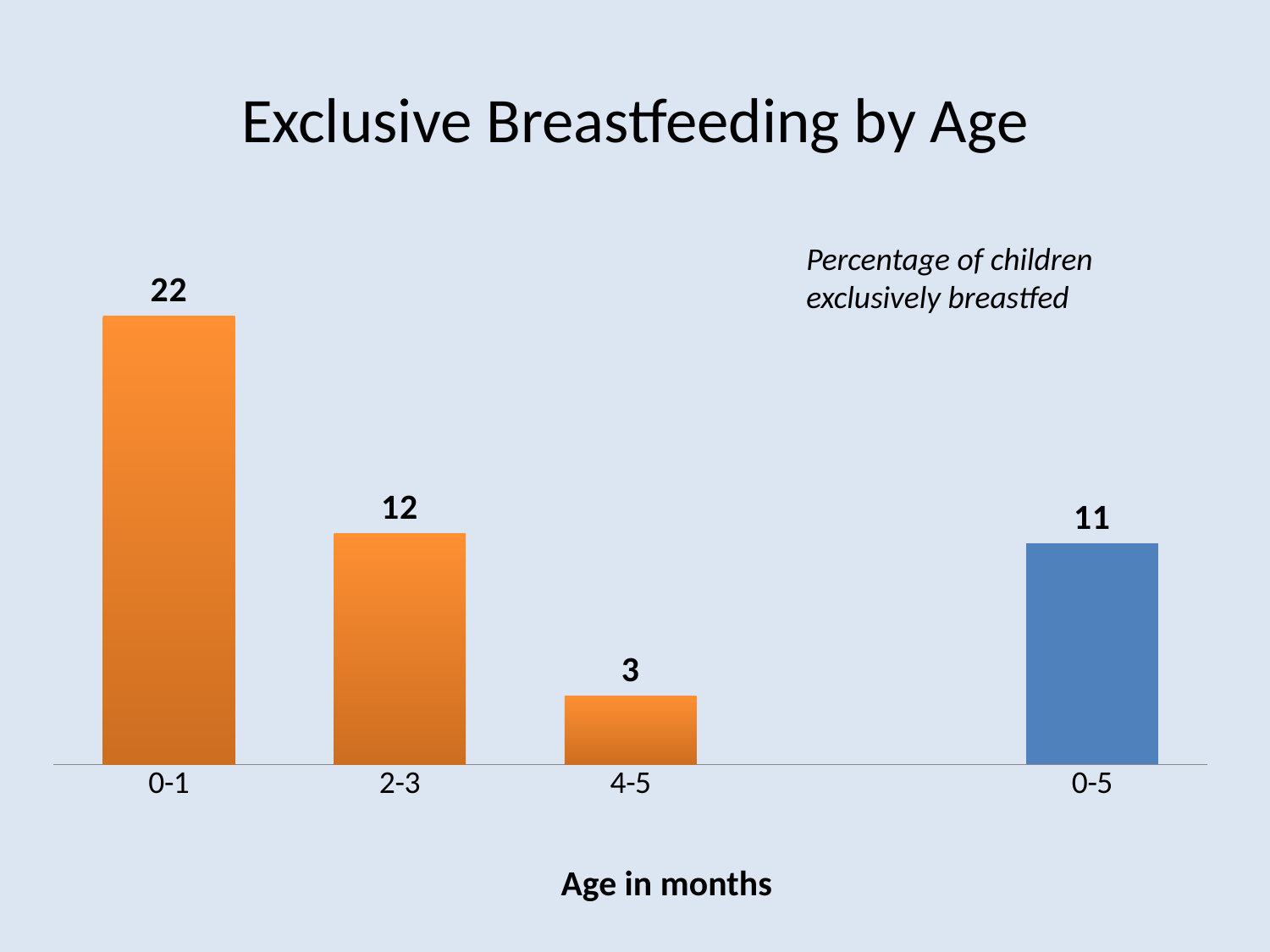

# Exclusive Breastfeeding by Age

### Chart

| Category | Series 1 |
|---|---|
| 0-1 | 22.3 |
| 2-3 | 11.5 |
| 4-5 | 3.4 |
|  | None |
| 0-5 | 11.0 |
Percentage of children exclusively breastfed
Age in months